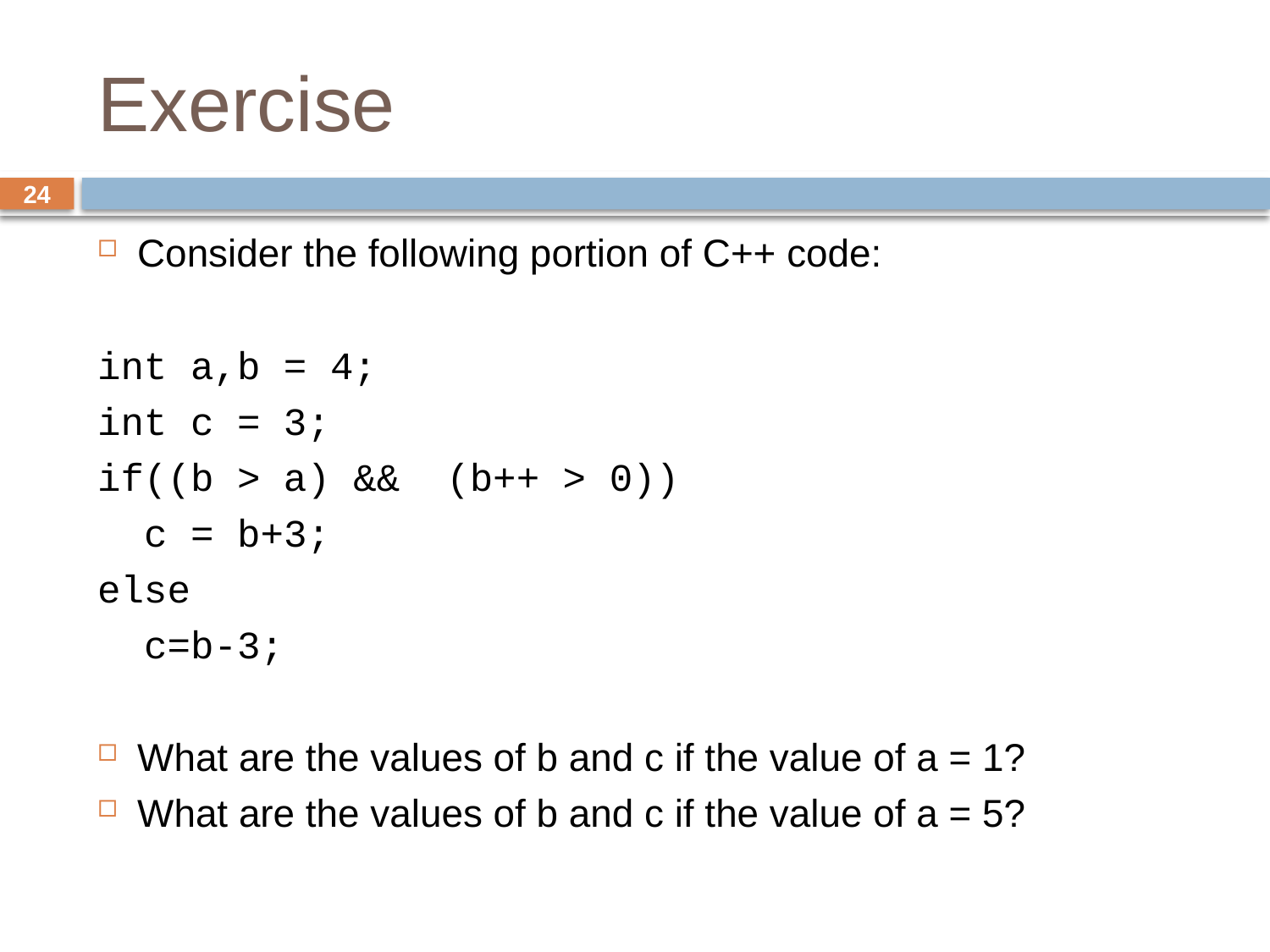

# Exercise
24
Consider the following portion of C++ code:

int a,b = 4;
int c = 3;
if((b > a) &&  (b++ > 0))
  c = b+3;
else
  c=b-3;

What are the values of b and c if the value of a = 1?
What are the values of b and c if the value of a = 5?